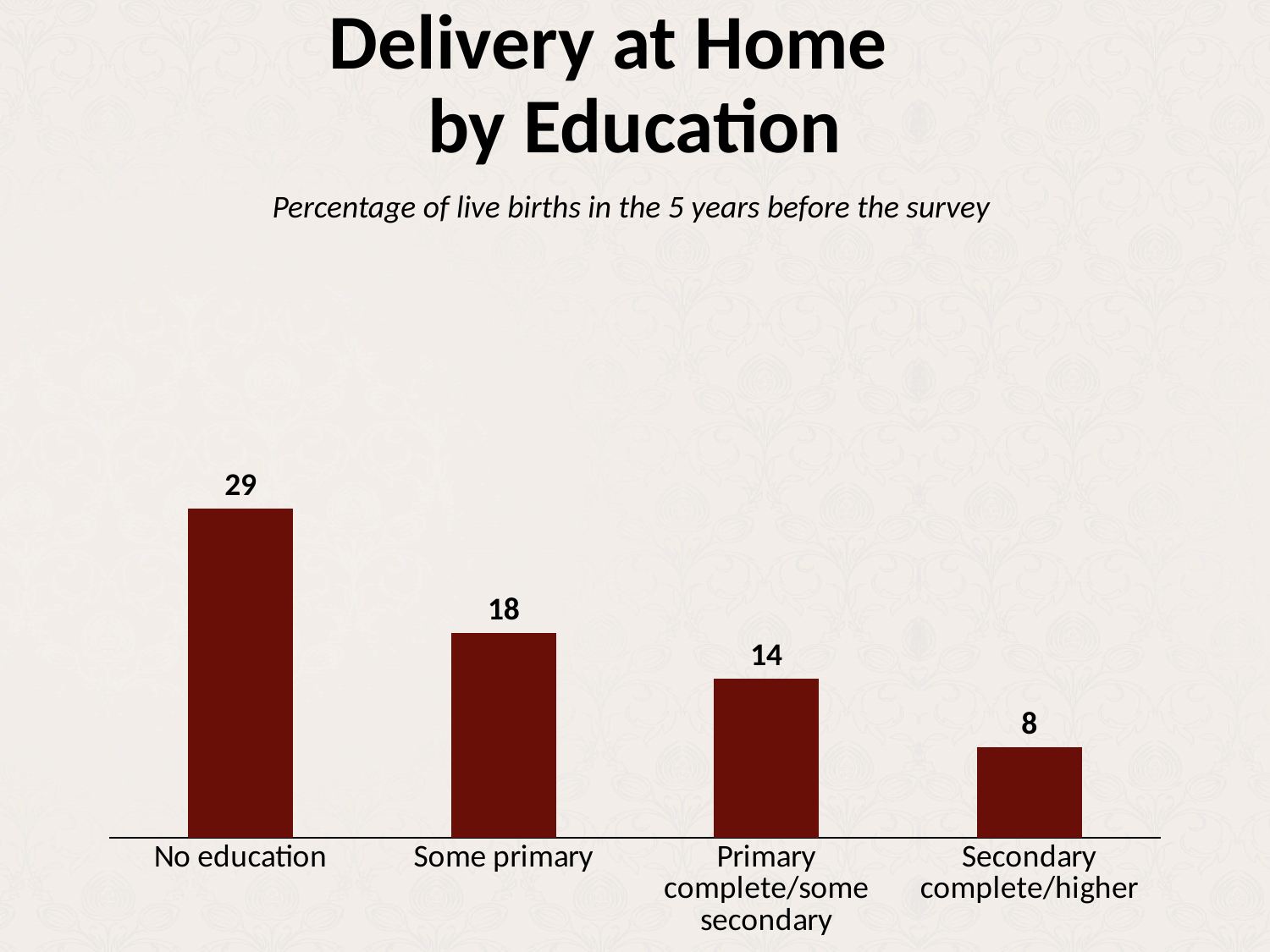

# Delivery at Home by Education
Percentage of live births in the 5 years before the survey

### Chart

| Category | Column1 |
|---|---|
| No education | 29.0 |
| Some primary | 18.0 |
| Primary complete/some secondary | 14.0 |
| Secondary complete/higher | 8.0 |